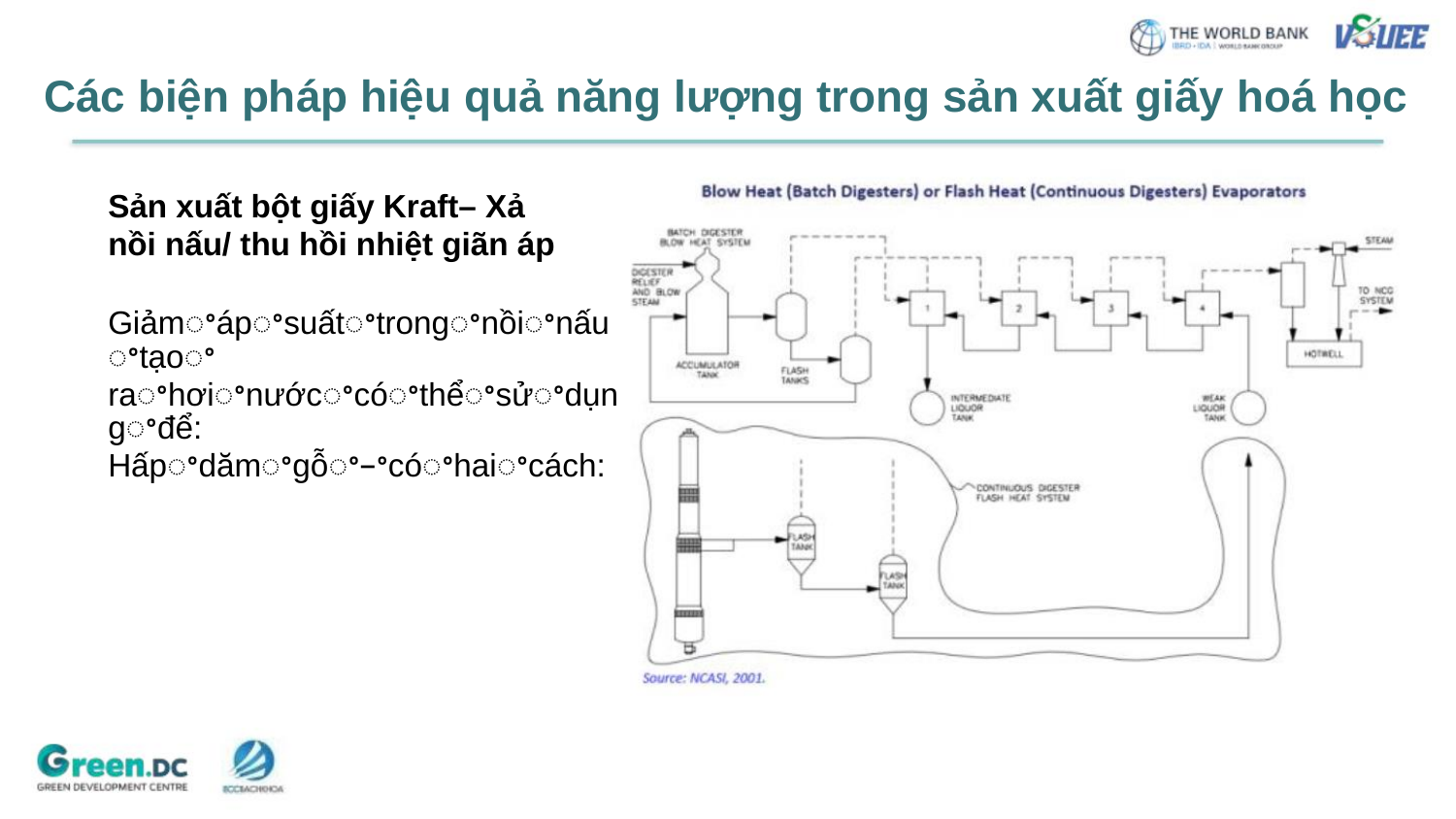

Các biện pháp hiệu quả năng lượng trong sản xuất giấy hoá học
Sản xuất bột giấy Kraft– Xả
nồi nấu/ thu hồi nhiệt giãn áp
Giảmꢀápꢀsuấtꢀtrongꢀnồiꢀnấuꢀtạoꢀ
raꢀhơiꢀnướcꢀcóꢀthểꢀsửꢀdụngꢀđể:
Hấpꢀdămꢀgỗꢀ–ꢀcóꢀhaiꢀcách: